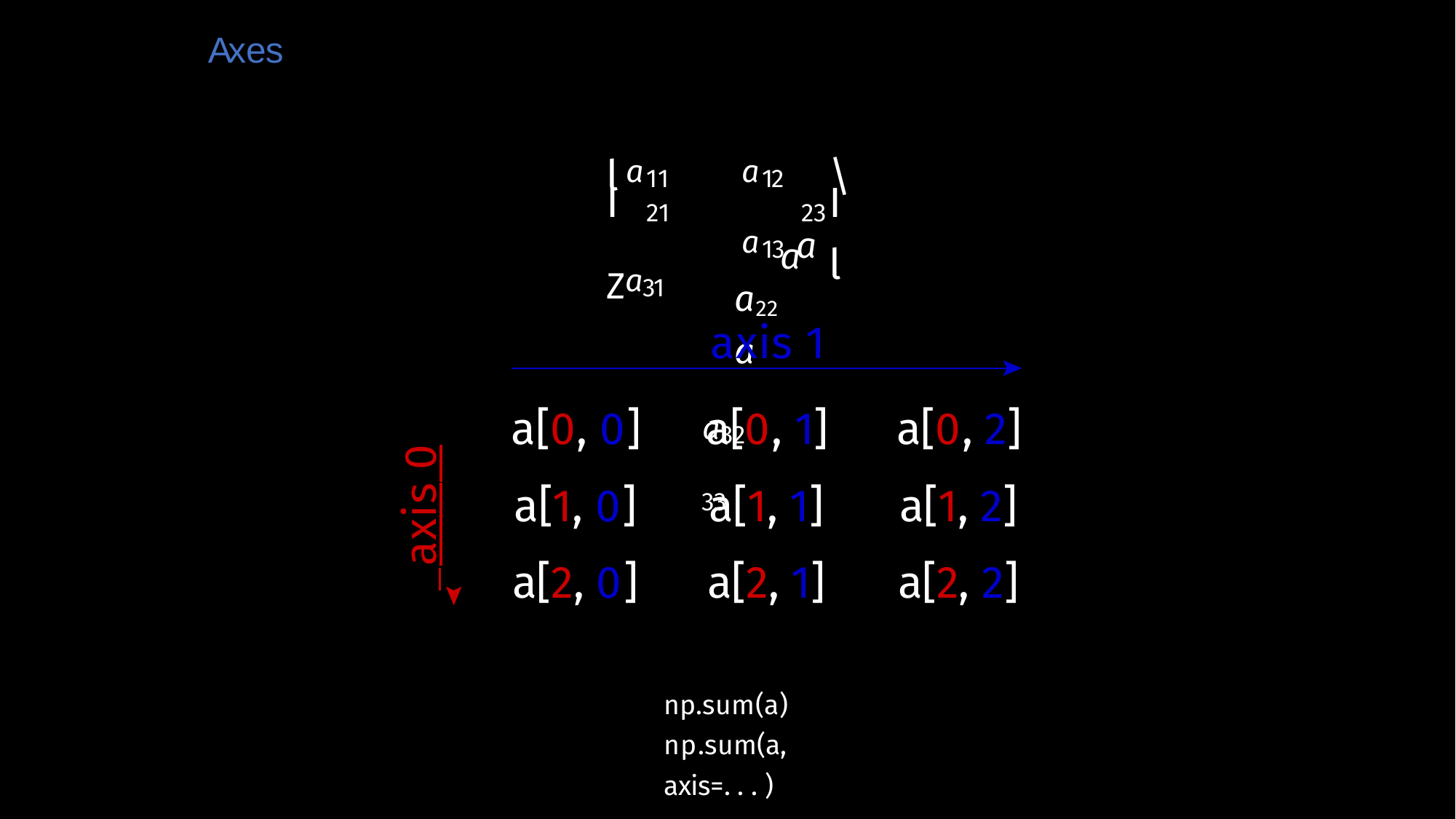

Axes
a11	 a12	 a13  a	a22	a
a32	33
l
\
I
I
21
23
a
Za31
l
axis 1

a[0, 2]
a[1, 2]
a[2, 2]
a[0, 0]
a[1, 0]
a[2, 0]
a[0, 1]
a[1, 1]
a[2, 1]

  axis 0

np.sum(a)  np.sum(a, axis=. . . )